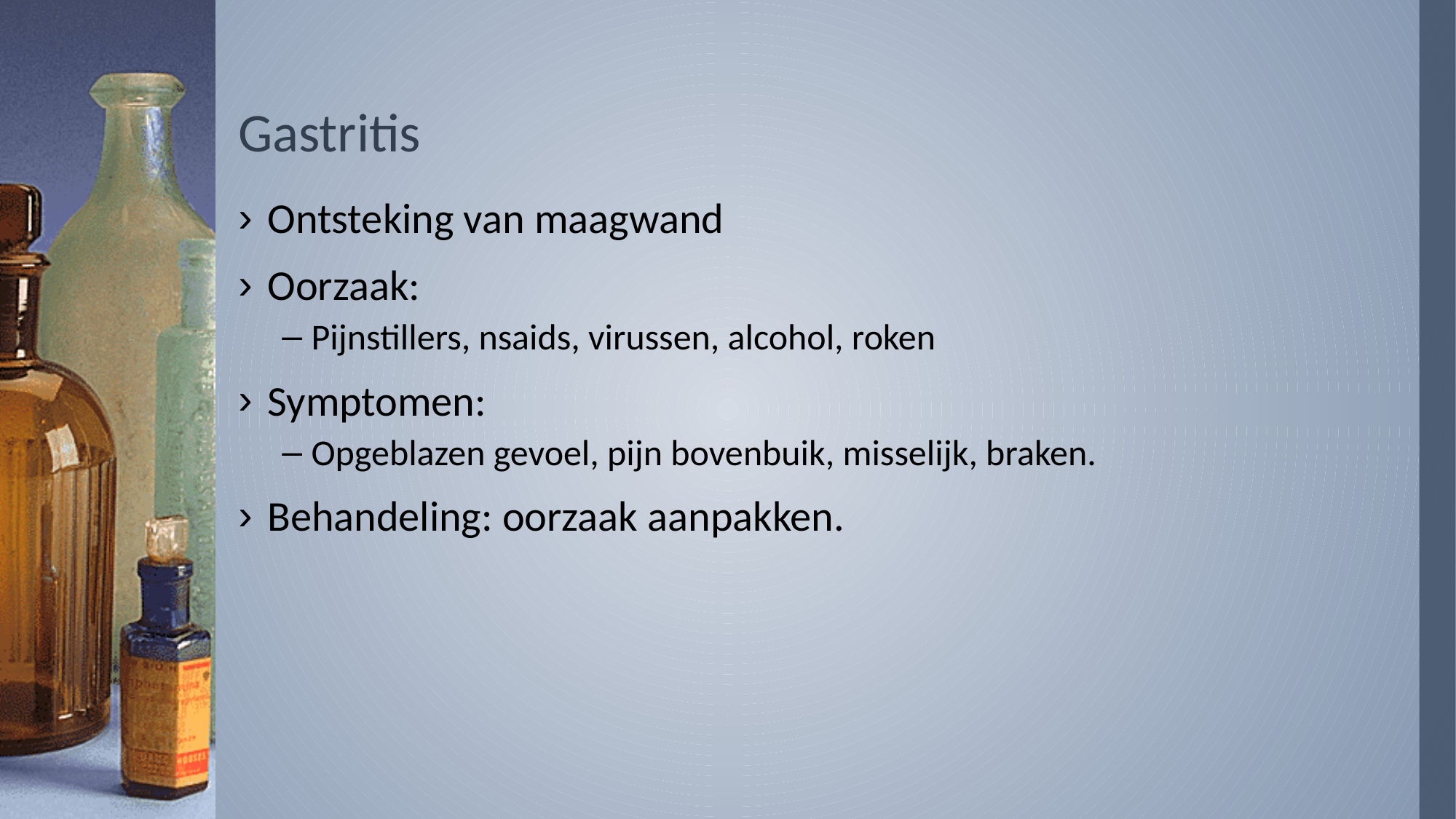

# Gastritis
Ontsteking van maagwand
Oorzaak:
Pijnstillers, nsaids, virussen, alcohol, roken
Symptomen:
Opgeblazen gevoel, pijn bovenbuik, misselijk, braken.
Behandeling: oorzaak aanpakken.